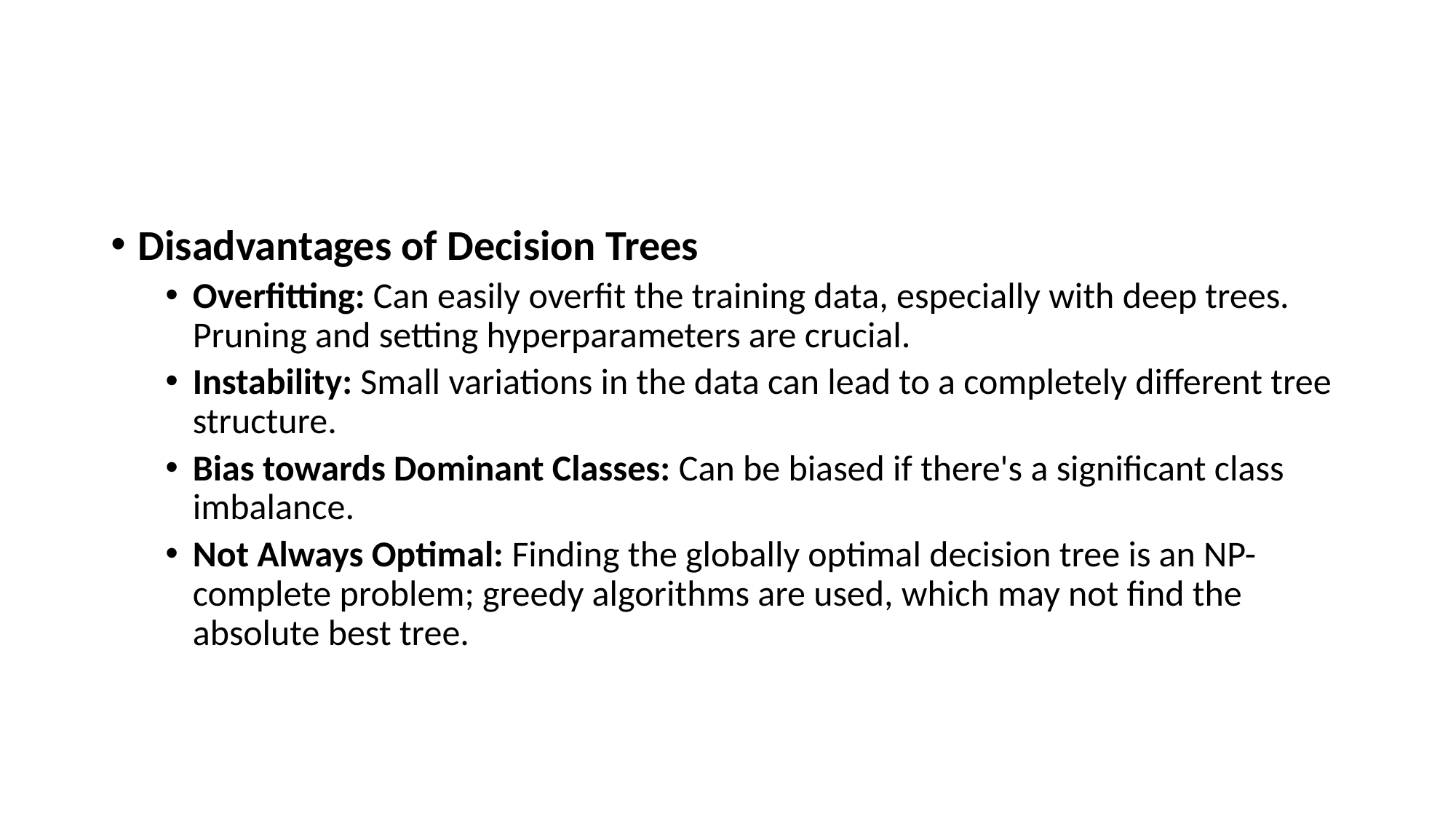

#
Disadvantages of Decision Trees
Overfitting: Can easily overfit the training data, especially with deep trees. Pruning and setting hyperparameters are crucial.
Instability: Small variations in the data can lead to a completely different tree structure.
Bias towards Dominant Classes: Can be biased if there's a significant class imbalance.
Not Always Optimal: Finding the globally optimal decision tree is an NP-complete problem; greedy algorithms are used, which may not find the absolute best tree.